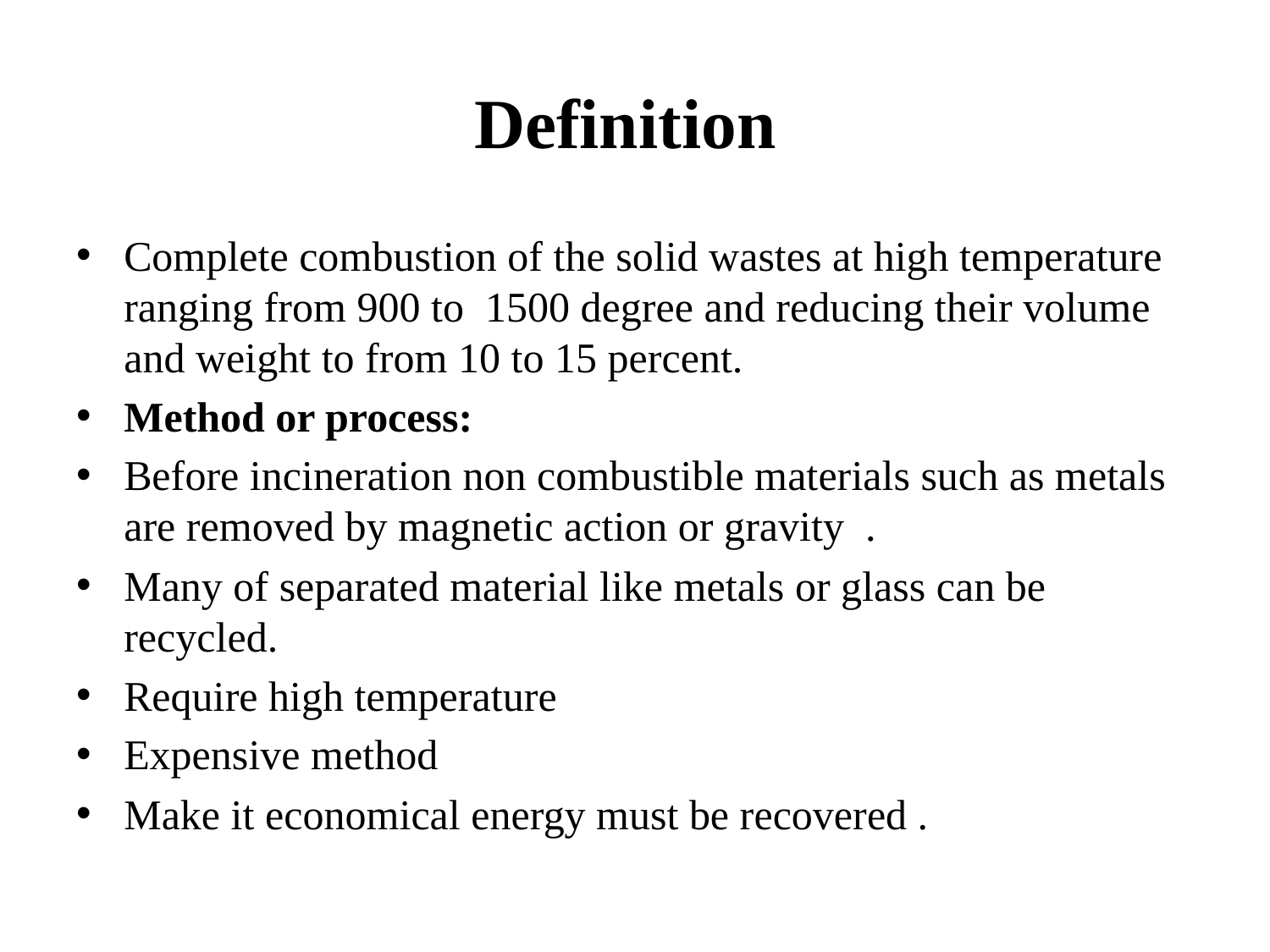

# Definition
Complete combustion of the solid wastes at high temperature ranging from 900 to  1500 degree and reducing their volume and weight to from 10 to 15 percent.
Method or process:
Before incineration non combustible materials such as metals are removed by magnetic action or gravity  .
Many of separated material like metals or glass can be recycled.
Require high temperature
Expensive method
Make it economical energy must be recovered .